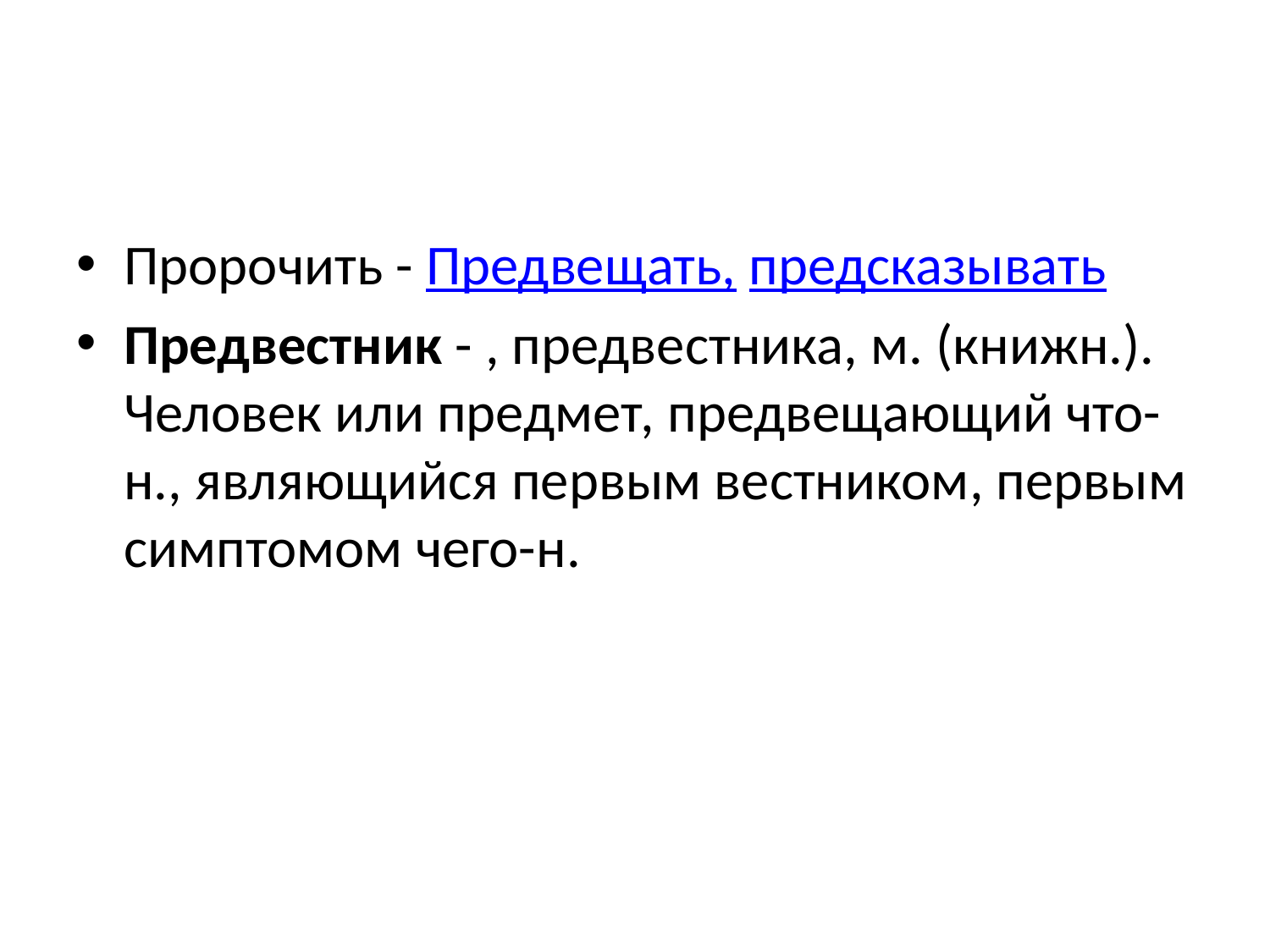

#
Пророчить - Предвещать, предсказывать
Предвестник - , предвестника, м. (книжн.). Человек или предмет, предвещающий что-н., являющийся первым вестником, первым симптомом чего-н.